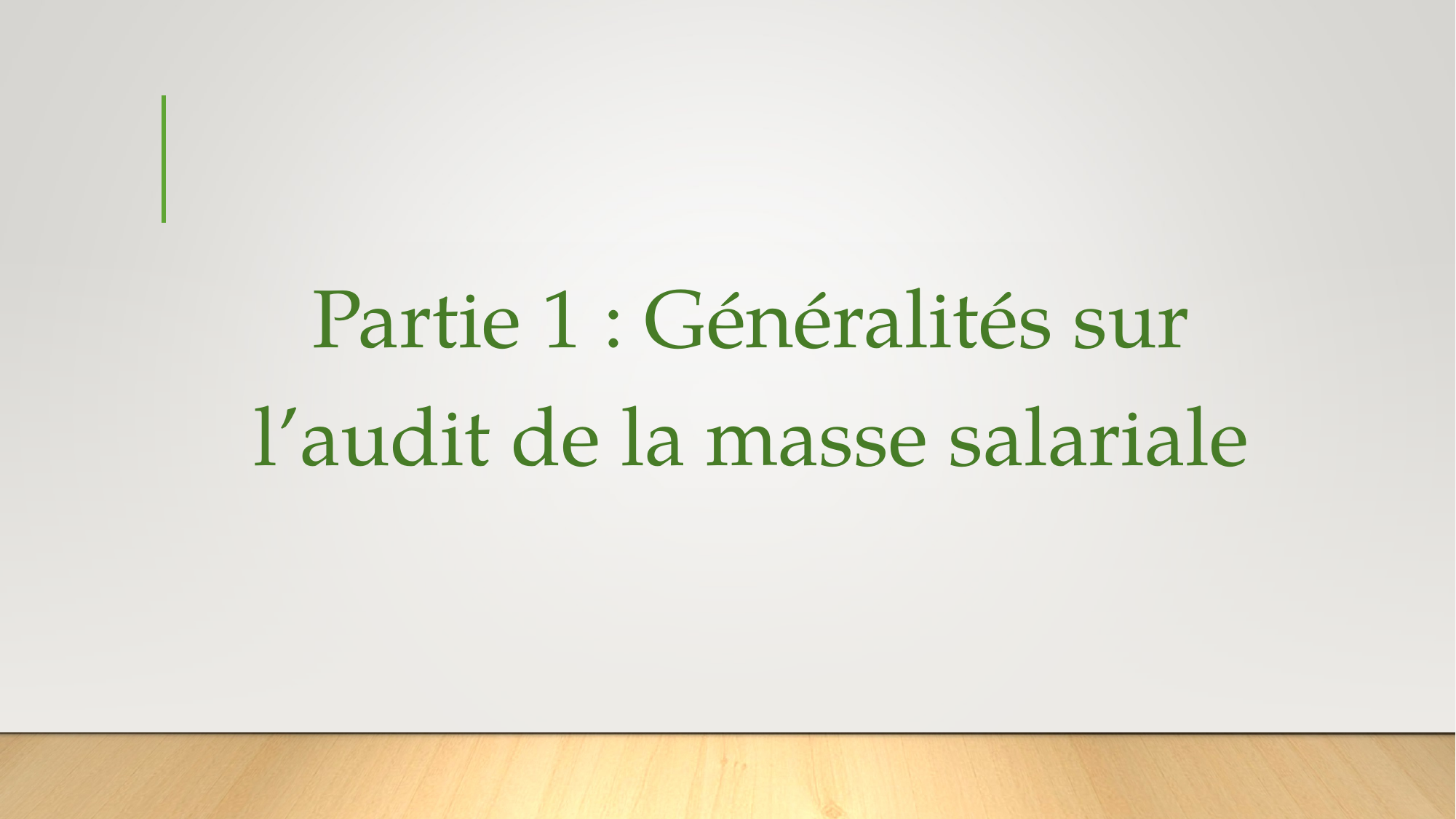

#
Partie 1 : Généralités sur l’audit de la masse salariale